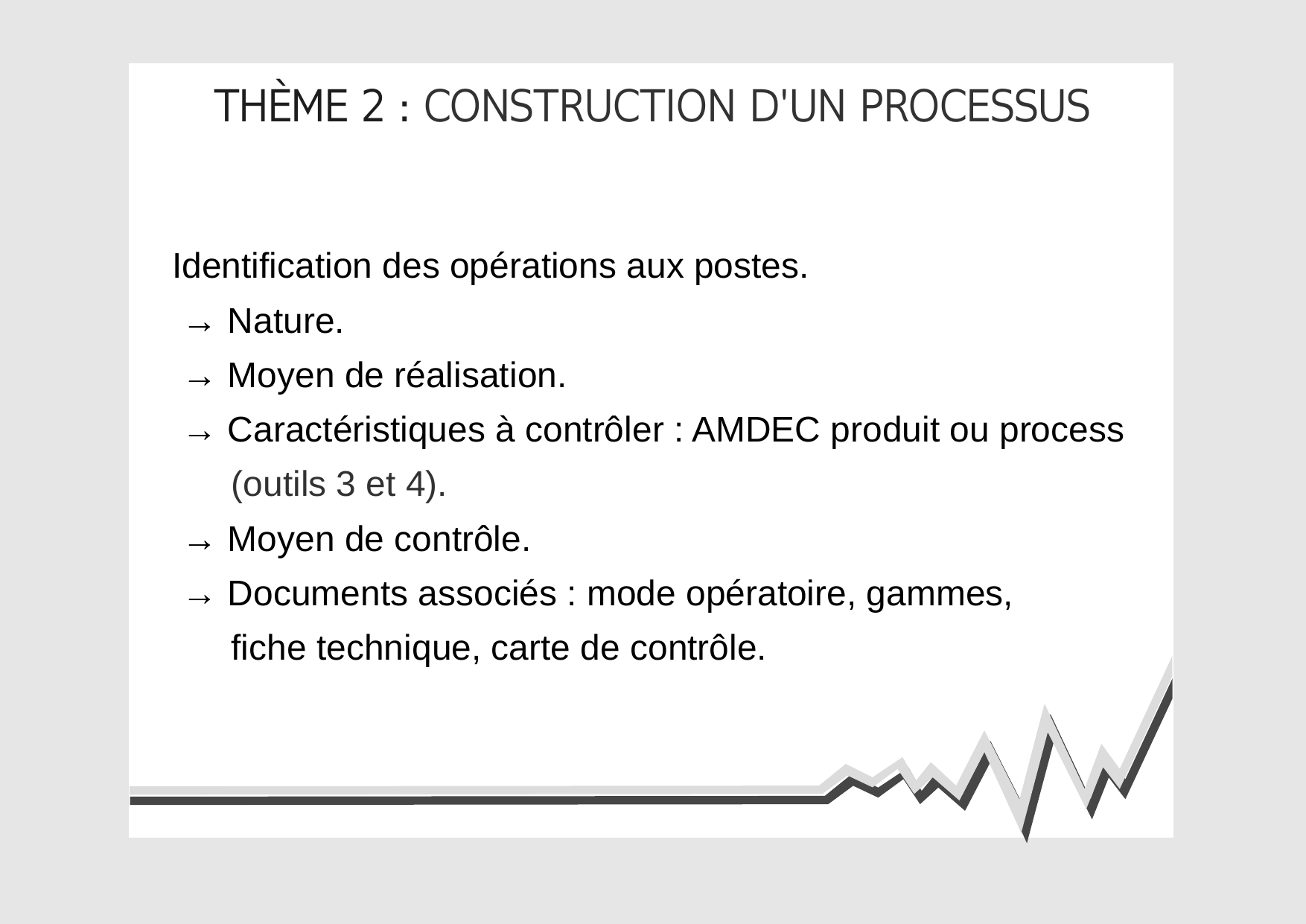

THÈME 2 : CONSTRUCTION D'UN PROCESSUS
Identification des opérations aux postes.
 → Nature.
 → Moyen de réalisation.
 → Caractéristiques à contrôler : AMDEC produit ou process
      (outils 3 et 4).
 → Moyen de contrôle.
 → Documents associés : mode opératoire, gammes,
      fiche technique, carte de contrôle.